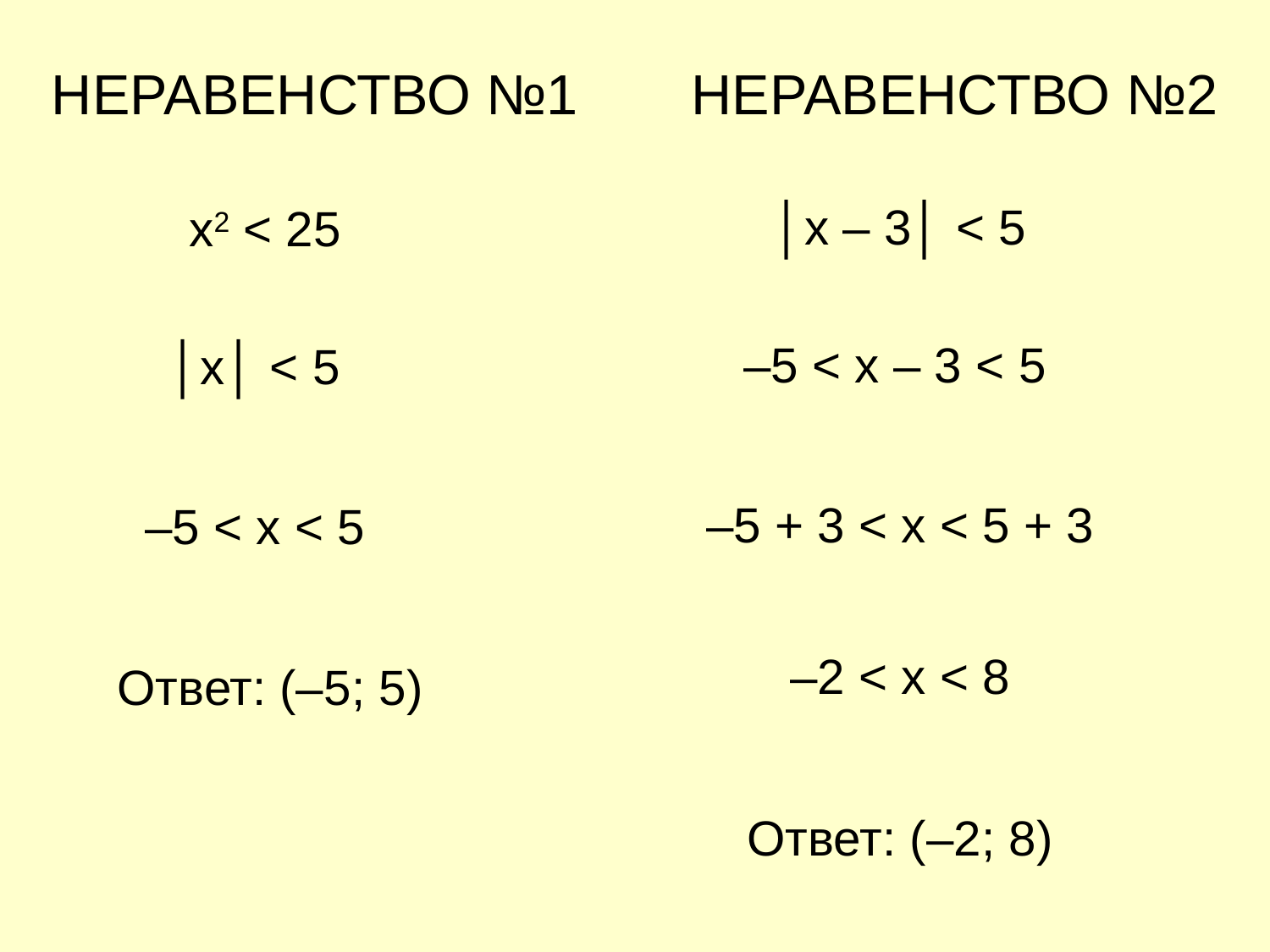

НЕРАВЕНСТВО №1
НЕРАВЕНСТВО №2
│х – 3│ < 5
х2 < 25
–5 < х – 3 < 5
│х│ < 5
–5 + 3 < х < 5 + 3
–5 < х < 5
–2 < х < 8
Ответ: (–5; 5)
Ответ: (–2; 8)